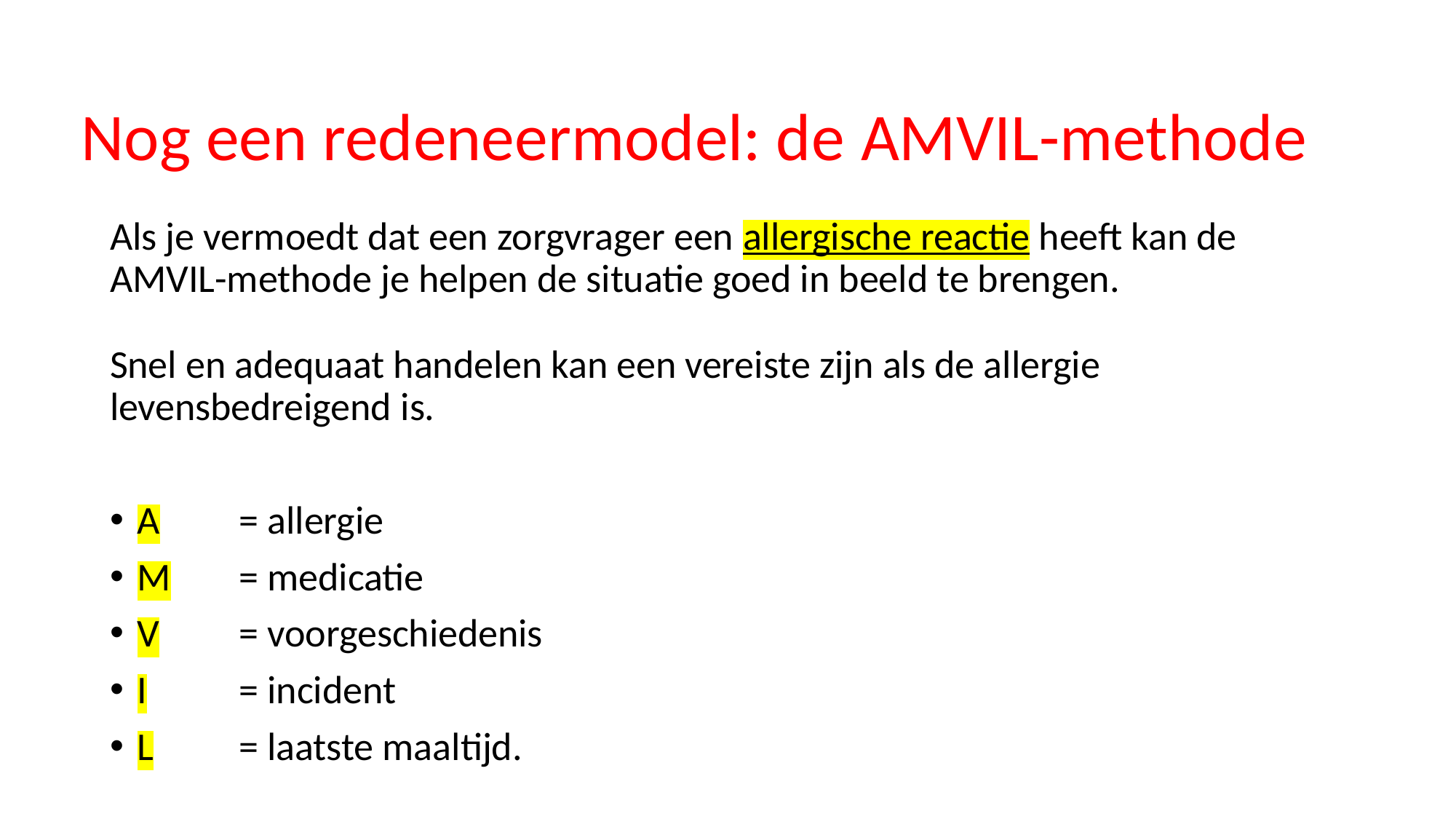

# Nog een redeneermodel: de AMVIL-methode
Als je vermoedt dat een zorgvrager een allergische reactie heeft kan de AMVIL-methode je helpen de situatie goed in beeld te brengen.

Snel en adequaat handelen kan een vereiste zijn als de allergie levensbedreigend is.

A	= allergie
M	= medicatie
V	= voorgeschiedenis
I	= incident
L	= laatste maaltijd.